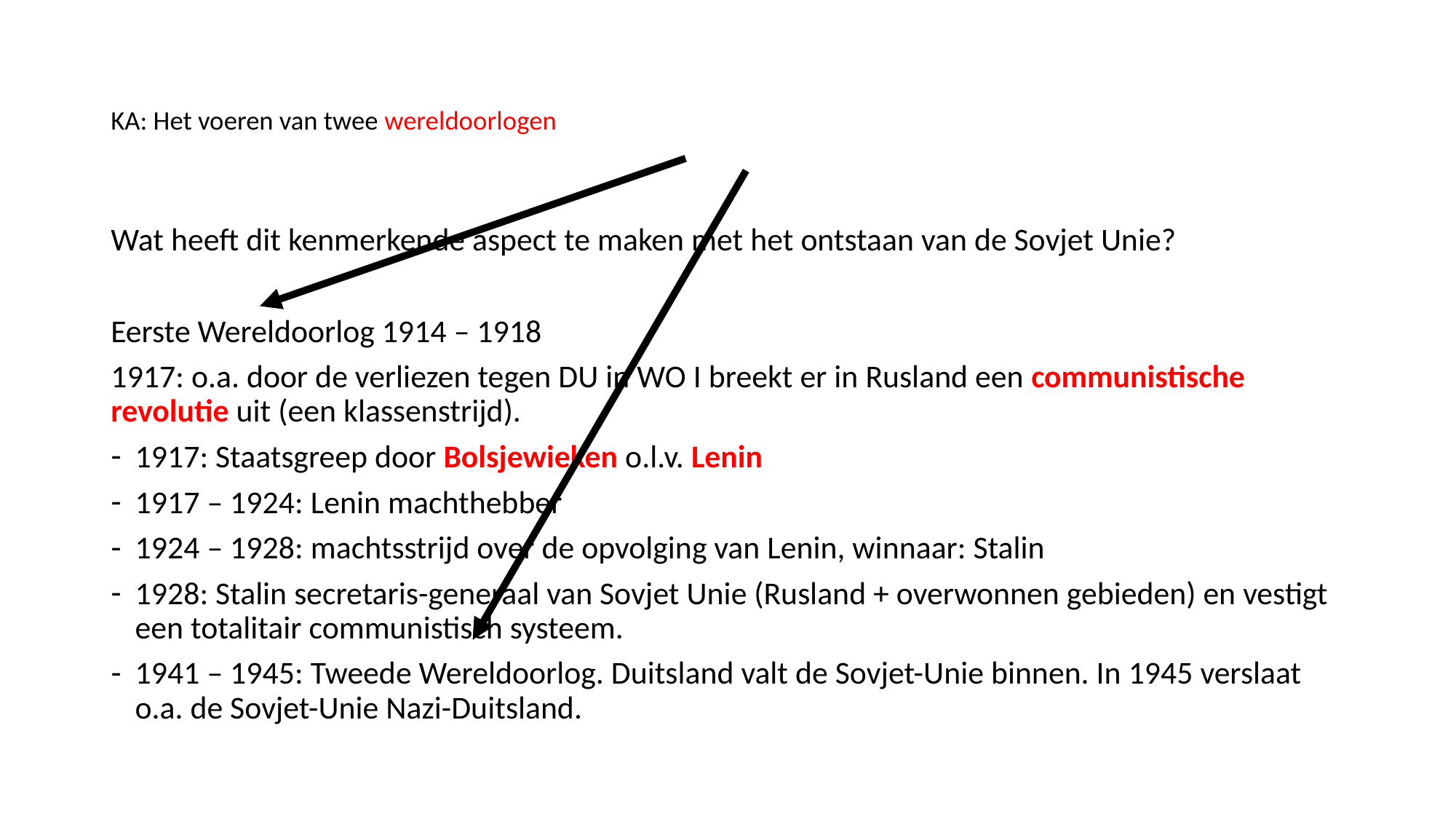

# KA: Het voeren van twee wereldoorlogen
Wat heeft dit kenmerkende aspect te maken met het ontstaan van de Sovjet Unie?

Eerste Wereldoorlog 1914 – 1918
1917: o.a. door de verliezen tegen DU in WO I breekt er in Rusland een communistische revolutie uit (een klassenstrijd).
1917: Staatsgreep door Bolsjewieken o.l.v. Lenin
1917 – 1924: Lenin machthebber
1924 – 1928: machtsstrijd over de opvolging van Lenin, winnaar: Stalin
1928: Stalin secretaris-generaal van Sovjet Unie (Rusland + overwonnen gebieden) en vestigt een totalitair communistisch systeem.
1941 – 1945: Tweede Wereldoorlog. Duitsland valt de Sovjet-Unie binnen. In 1945 verslaat o.a. de Sovjet-Unie Nazi-Duitsland.